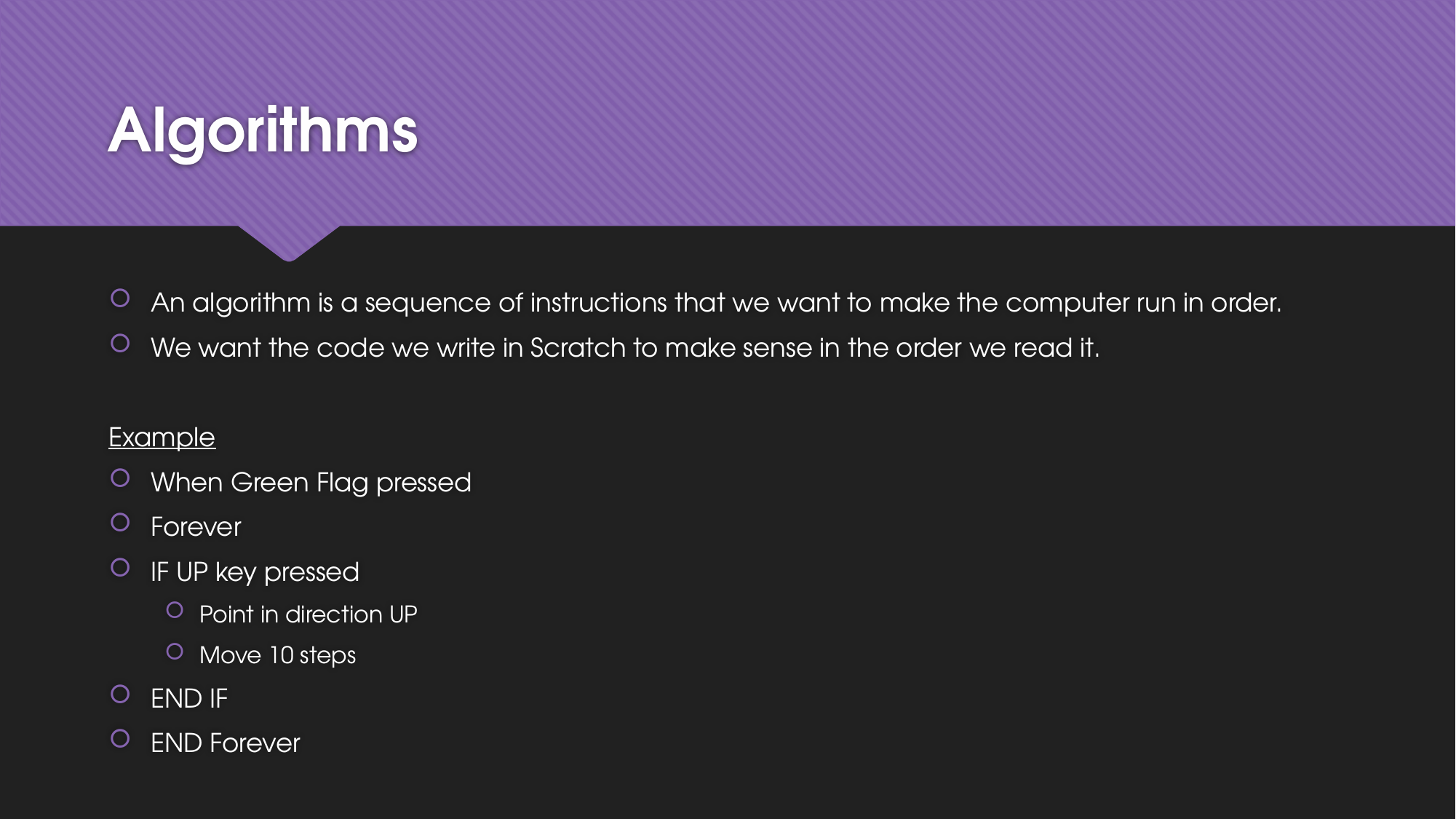

# Algorithms
An algorithm is a sequence of instructions that we want to make the computer run in order.
We want the code we write in Scratch to make sense in the order we read it.

Example
When Green Flag pressed
Forever
IF UP key pressed
Point in direction UP
Move 10 steps
END IF
END Forever